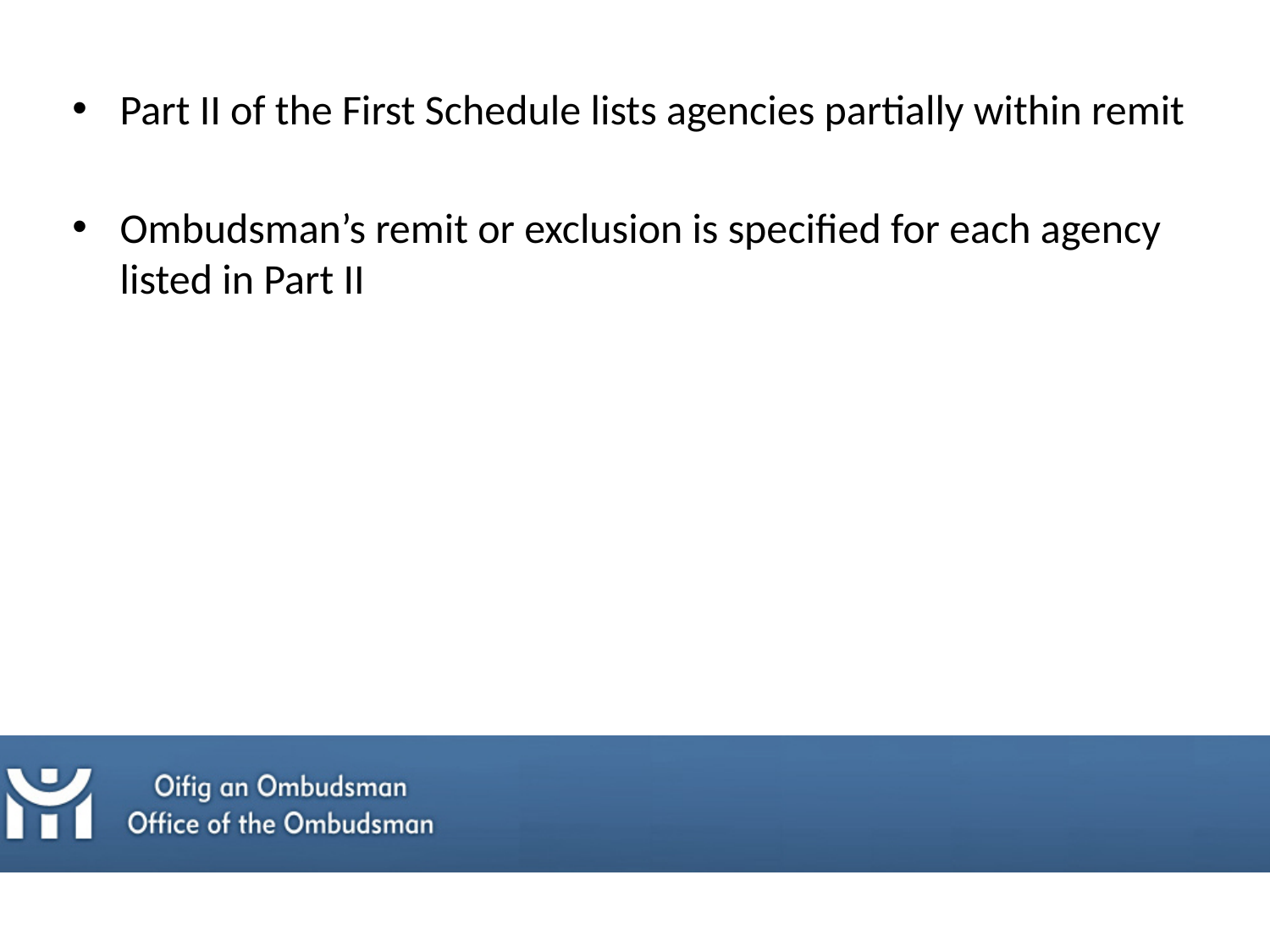

Part II of the First Schedule lists agencies partially within remit

Ombudsman’s remit or exclusion is specified for each agency listed in Part II